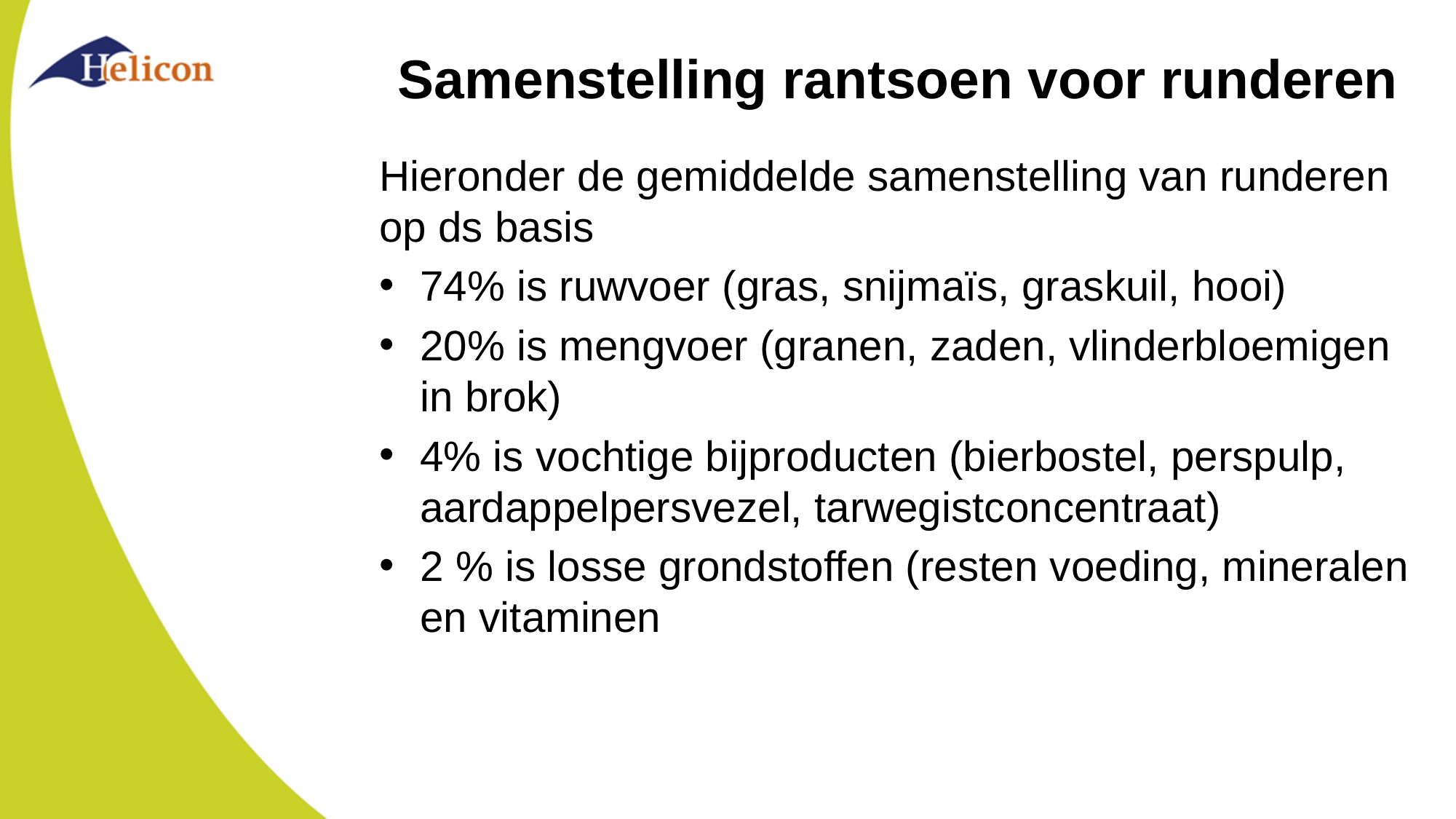

# Samenstelling rantsoen voor runderen
Hieronder de gemiddelde samenstelling van runderen op ds basis
74% is ruwvoer (gras, snijmaïs, graskuil, hooi)
20% is mengvoer (granen, zaden, vlinderbloemigen in brok)
4% is vochtige bijproducten (bierbostel, perspulp, aardappelpersvezel, tarwegistconcentraat)
2 % is losse grondstoffen (resten voeding, mineralen en vitaminen